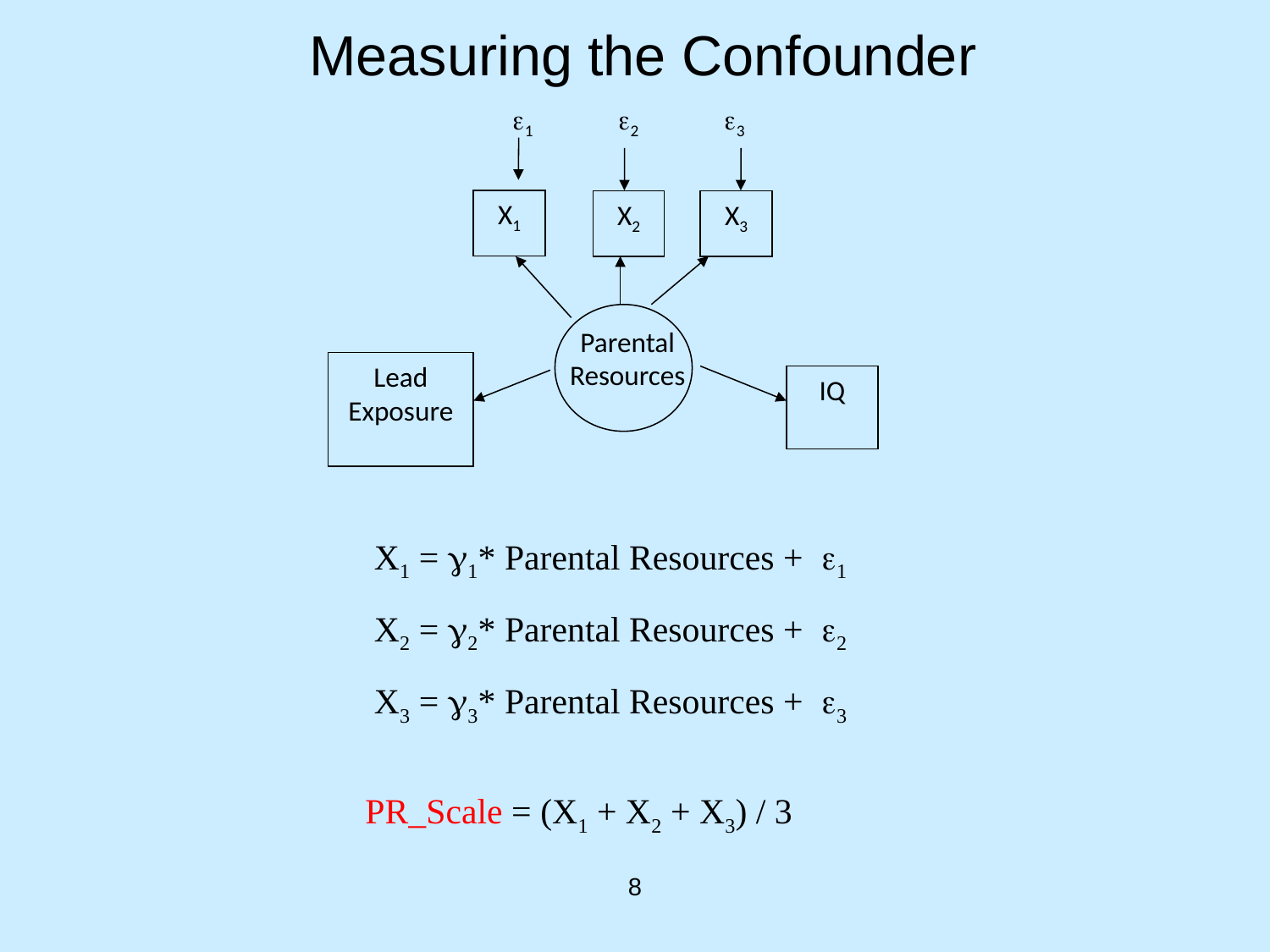

# Measuring the Confounder
ε1
ε3
ε2
X1
X2
X3

Parental Resources
Lead Exposure
IQ
X1 = γ1* Parental Resources + ε1
X2 = γ2* Parental Resources + ε2
X3 = γ3* Parental Resources + ε3

PR_Scale = (X1 + X2 + X3) / 3
8